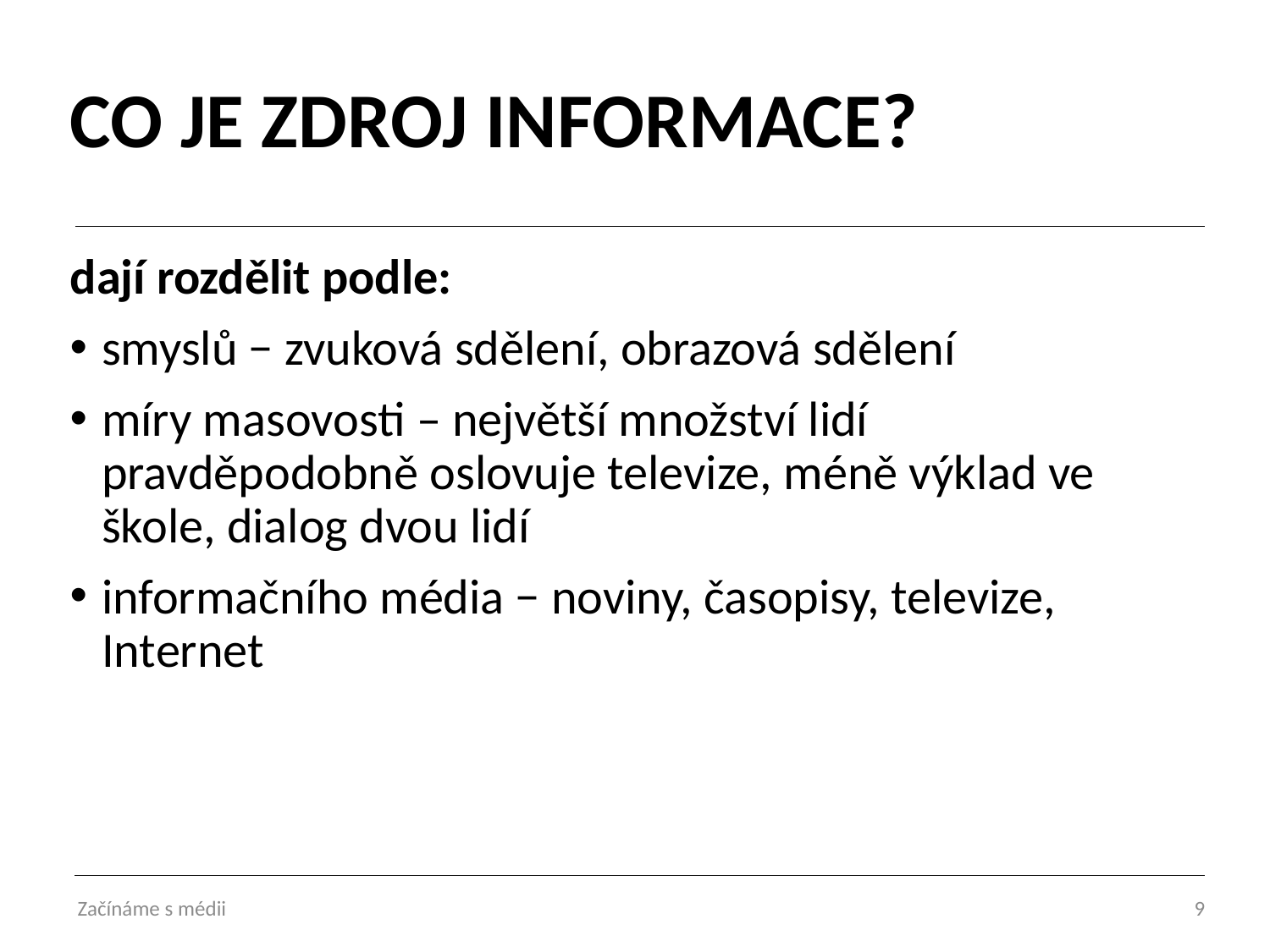

# CO JE ZDROJ INFORMACE?
dají rozdělit podle:
smyslů − zvuková sdělení, obrazová sdělení
míry masovosti – největší množství lidí pravděpodobně oslovuje televize, méně výklad ve škole, dialog dvou lidí
informačního média − noviny, časopisy, televize, Internet

Začínáme s médii
9